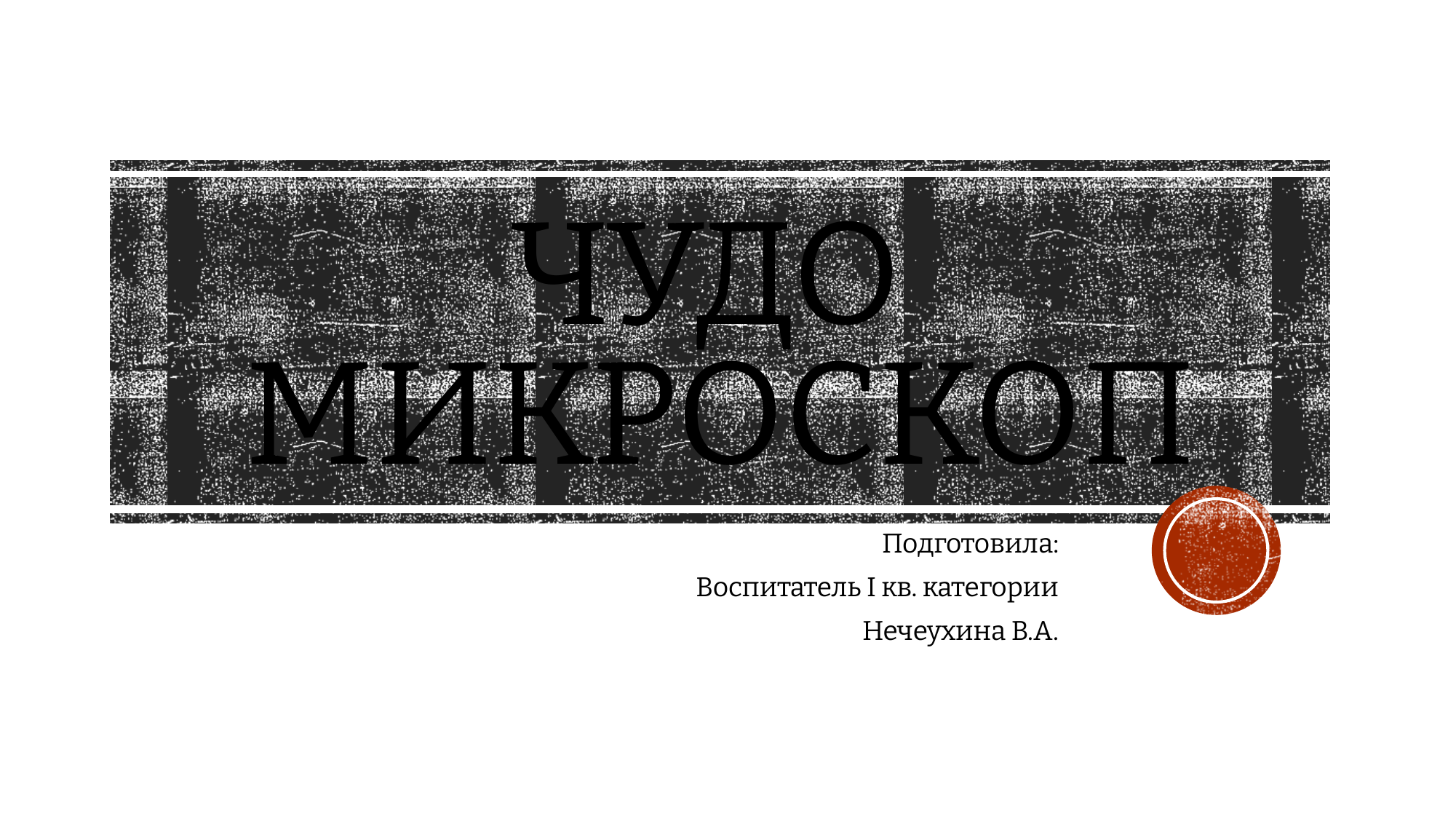

# Чудо  микроскоп
Подготовила:
Воспитатель I кв. категории
Нечеухина В.А.